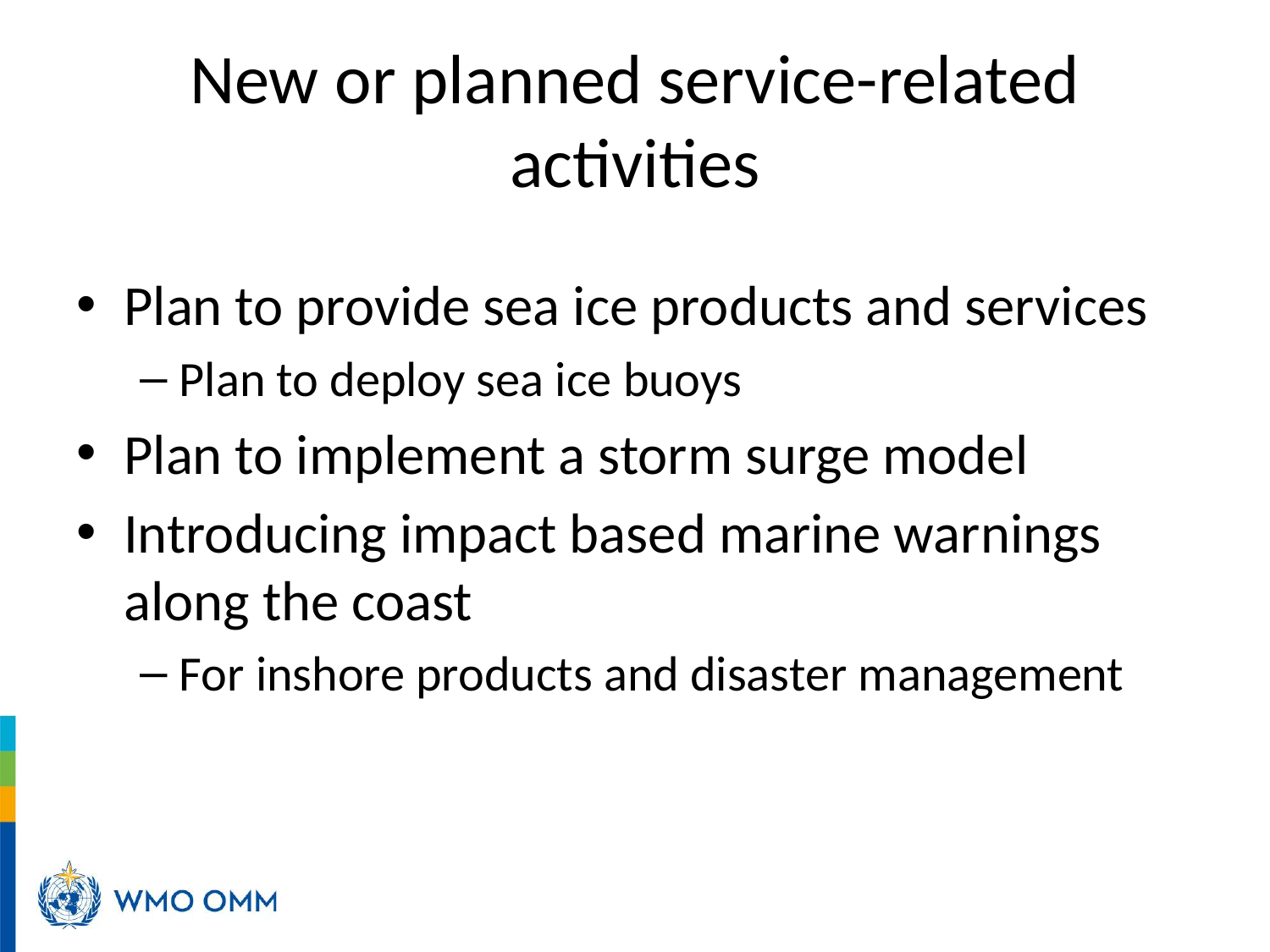

# New or planned service-related activities
Plan to provide sea ice products and services
Plan to deploy sea ice buoys
Plan to implement a storm surge model
Introducing impact based marine warnings along the coast
For inshore products and disaster management